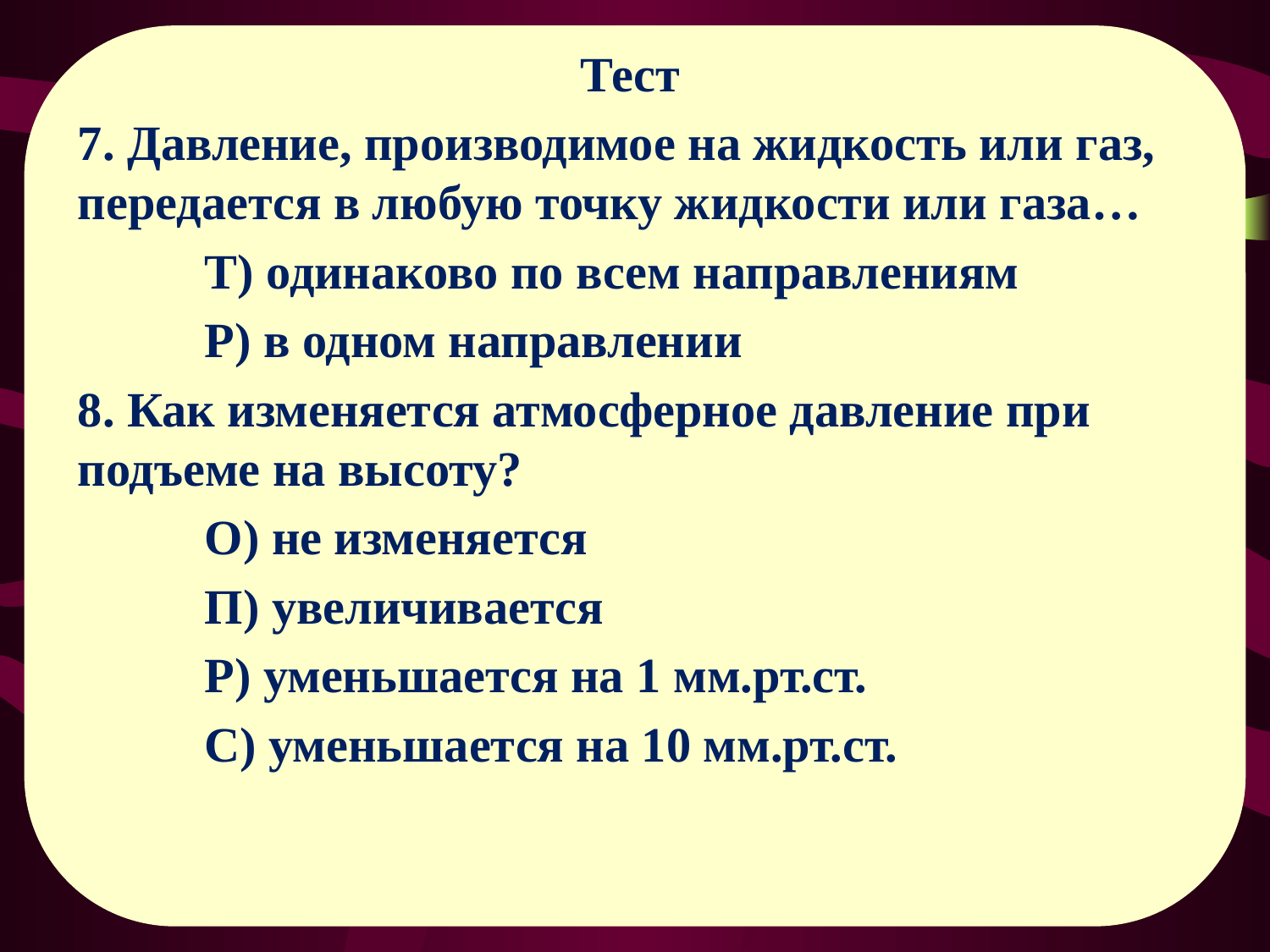

Тест
7. Давление, производимое на жидкость или газ, передается в любую точку жидкости или газа…
	Т) одинаково по всем направлениям
	Р) в одном направлении
8. Как изменяется атмосферное давление при подъеме на высоту?
	О) не изменяется
	П) увеличивается
	Р) уменьшается на 1 мм.рт.ст.
	С) уменьшается на 10 мм.рт.ст.

#